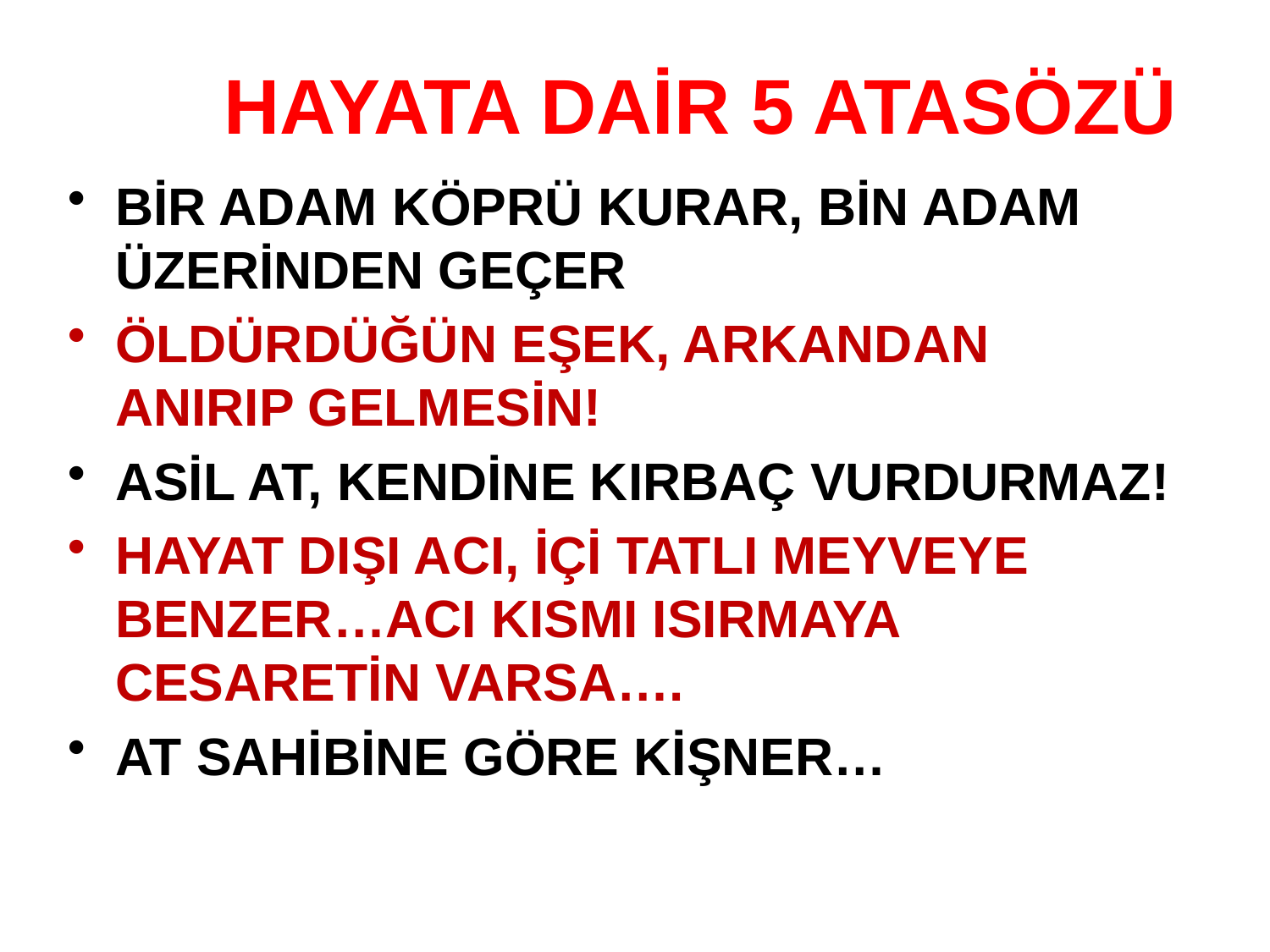

# HAYATA DAİR 5 ATASÖZÜ
BİR ADAM KÖPRÜ KURAR, BİN ADAM ÜZERİNDEN GEÇER
ÖLDÜRDÜĞÜN EŞEK, ARKANDAN ANIRIP GELMESİN!
ASİL AT, KENDİNE KIRBAÇ VURDURMAZ!
HAYAT DIŞI ACI, İÇİ TATLI MEYVEYE BENZER…ACI KISMI ISIRMAYA CESARETİN VARSA….
AT SAHİBİNE GÖRE KİŞNER…